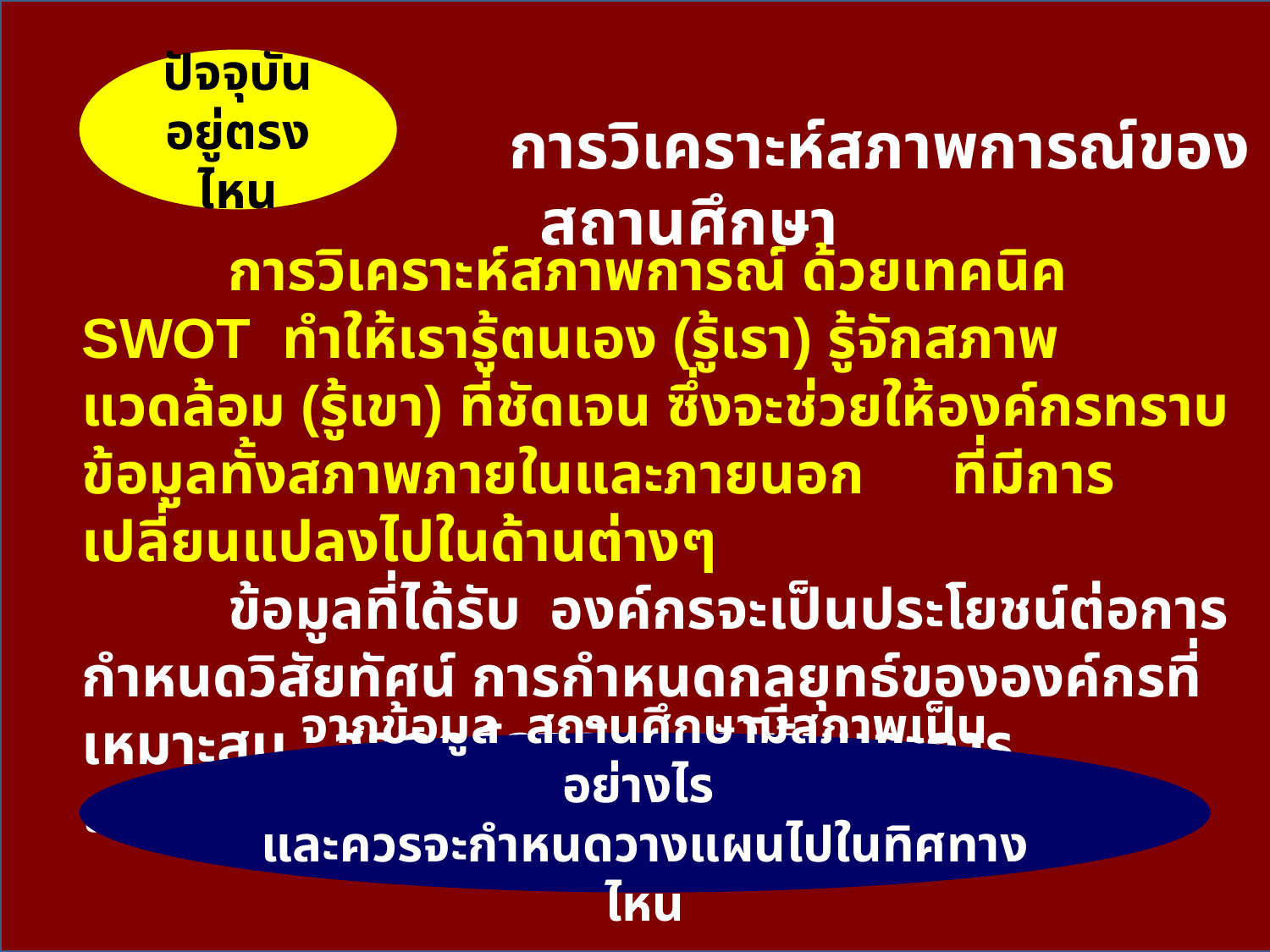

ปัจจุบันอยู่ตรงไหน
                       การวิเคราะห์สภาพการณ์ของสถานศึกษา
          การวิเคราะห์สภาพการณ์ ด้วยเทคนิค SWOT  ทำให้เรารู้ตนเอง (รู้เรา) รู้จักสภาพแวดล้อม (รู้เขา) ที่ชัดเจน ซึ่งจะช่วยให้องค์กรทราบข้อมูลทั้งสภาพภายในและภายนอก      ที่มีการเปลี่ยนแปลงไปในด้านต่างๆ
          ข้อมูลที่ได้รับ  องค์กรจะเป็นประโยชน์ต่อการกำหนดวิสัยทัศน์ การกำหนดกลยุทธ์ขององค์กรที่เหมาะสม   สอดคล้องกับแนวโน้มและการเปลี่ยนแปลงในอนาคต
จากข้อมูล  สถานศึกษามีสภาพเป็นอย่างไร
และควรจะกำหนดวางแผนไปในทิศทางไหน